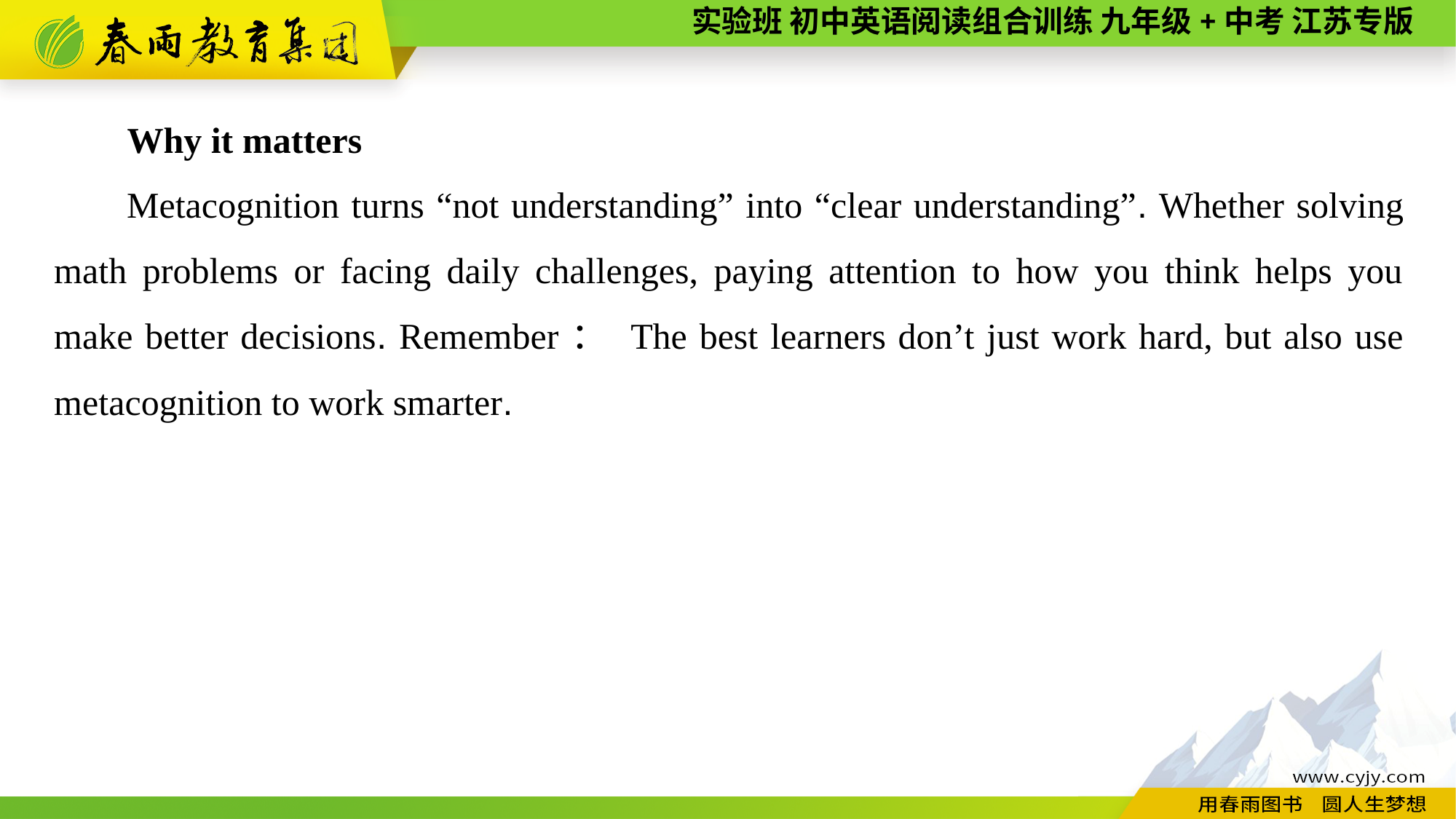

Why it matters
Metacognition turns “not understanding” into “clear understanding”. Whether solving math problems or facing daily challenges, paying attention to how you think helps you make better decisions. Remember： The best learners don’t just work hard, but also use metacognition to work smarter.